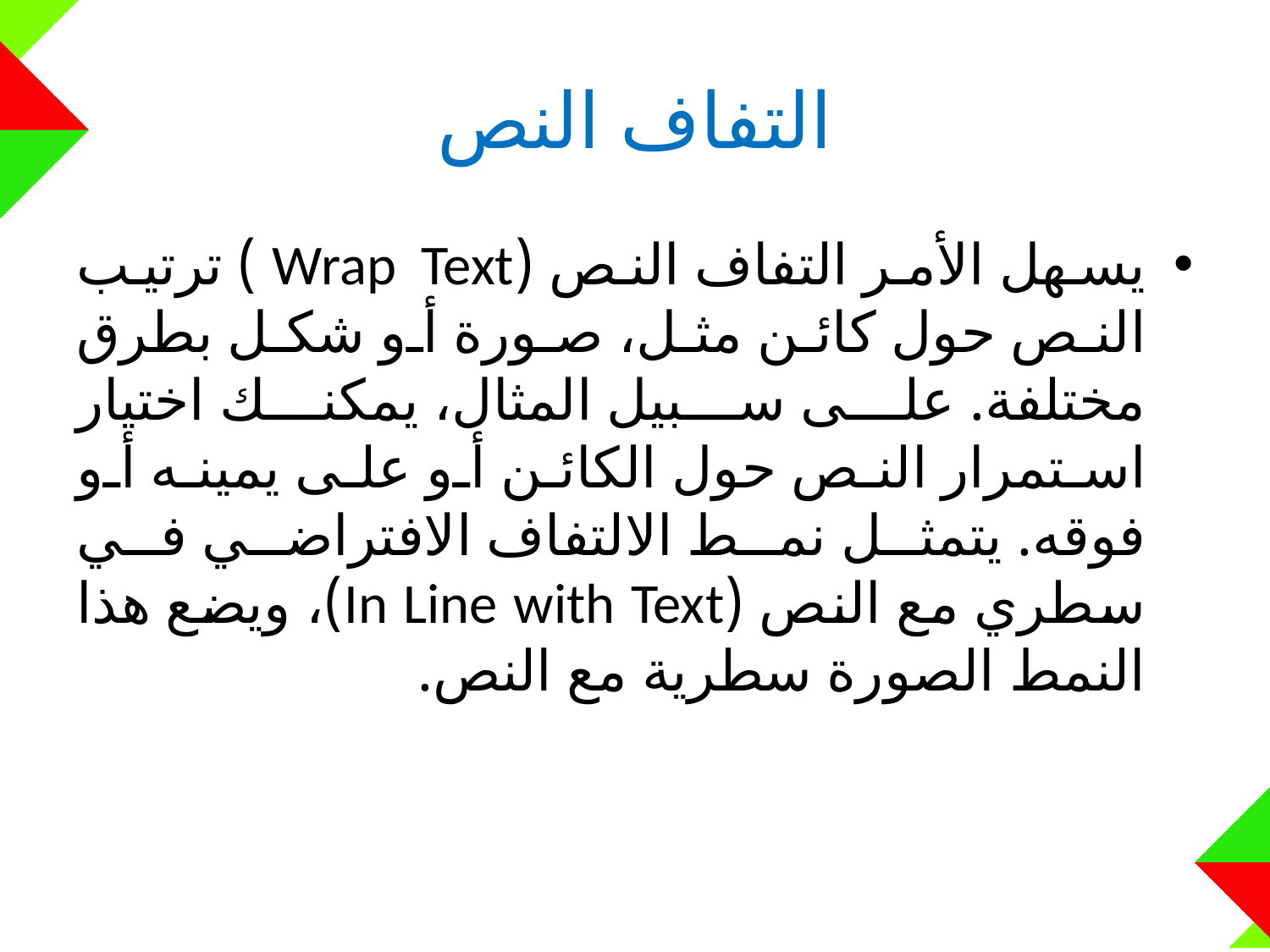

# التفاف النص
يسهل الأمر التفاف النص (Wrap Text ) ترتيب النص حول كائن مثل، صورة أو شكل بطرق مختلفة. على سبيل المثال، يمكنك اختيار استمرار النص حول الكائن أو على يمينه أو فوقه. يتمثل نمط الالتفاف الافتراضي في سطري مع النص (In Line with Text)، ويضع هذا النمط الصورة سطرية مع النص.